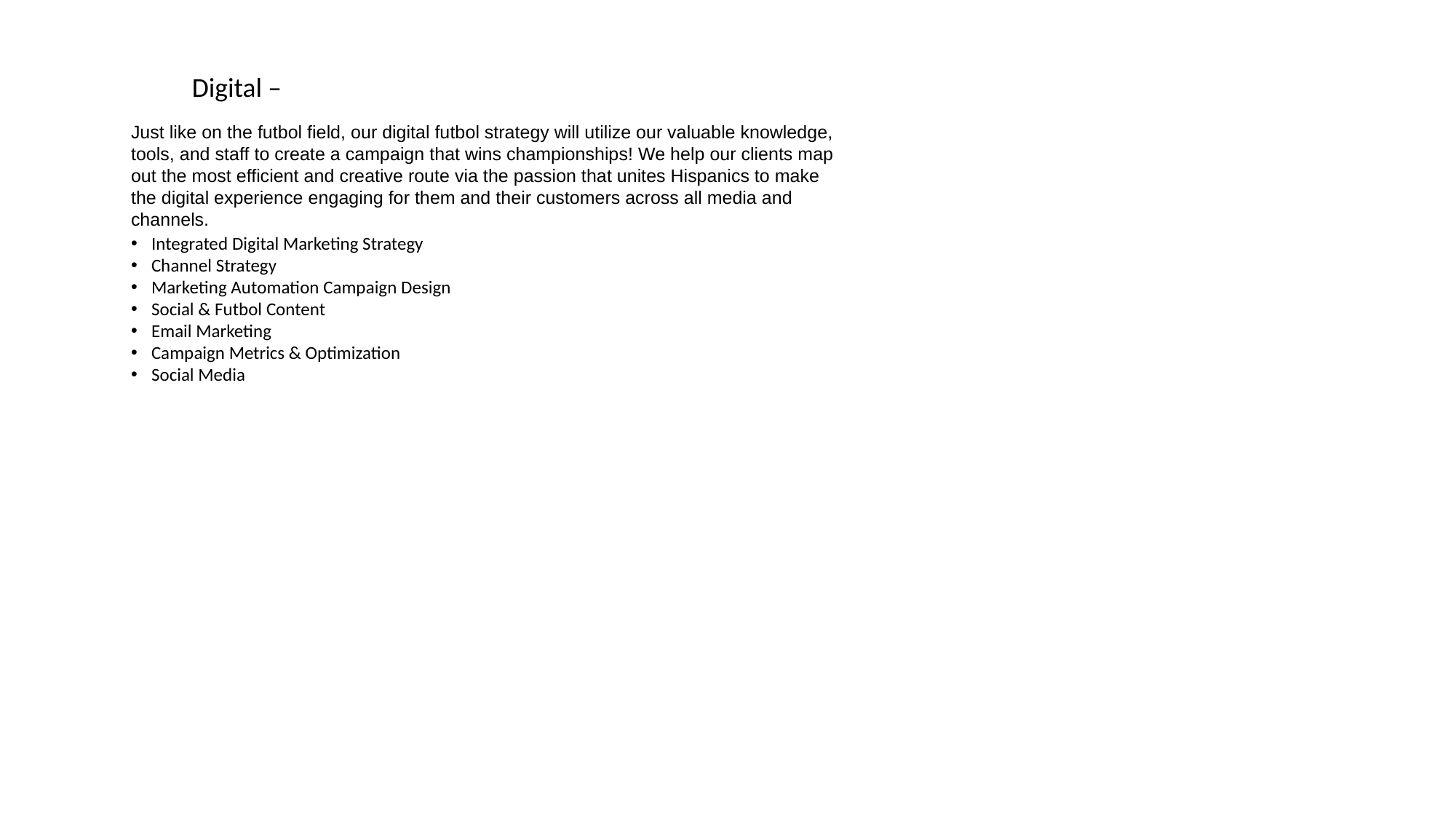

Digital –
Just like on the futbol field, our digital futbol strategy will utilize our valuable knowledge, tools, and staff to create a campaign that wins championships! We help our clients map out the most efficient and creative route via the passion that unites Hispanics to make the digital experience engaging for them and their customers across all media and channels.
Integrated Digital Marketing Strategy
Channel Strategy
Marketing Automation Campaign Design
Social & Futbol Content
Email Marketing
Campaign Metrics & Optimization
Social Media